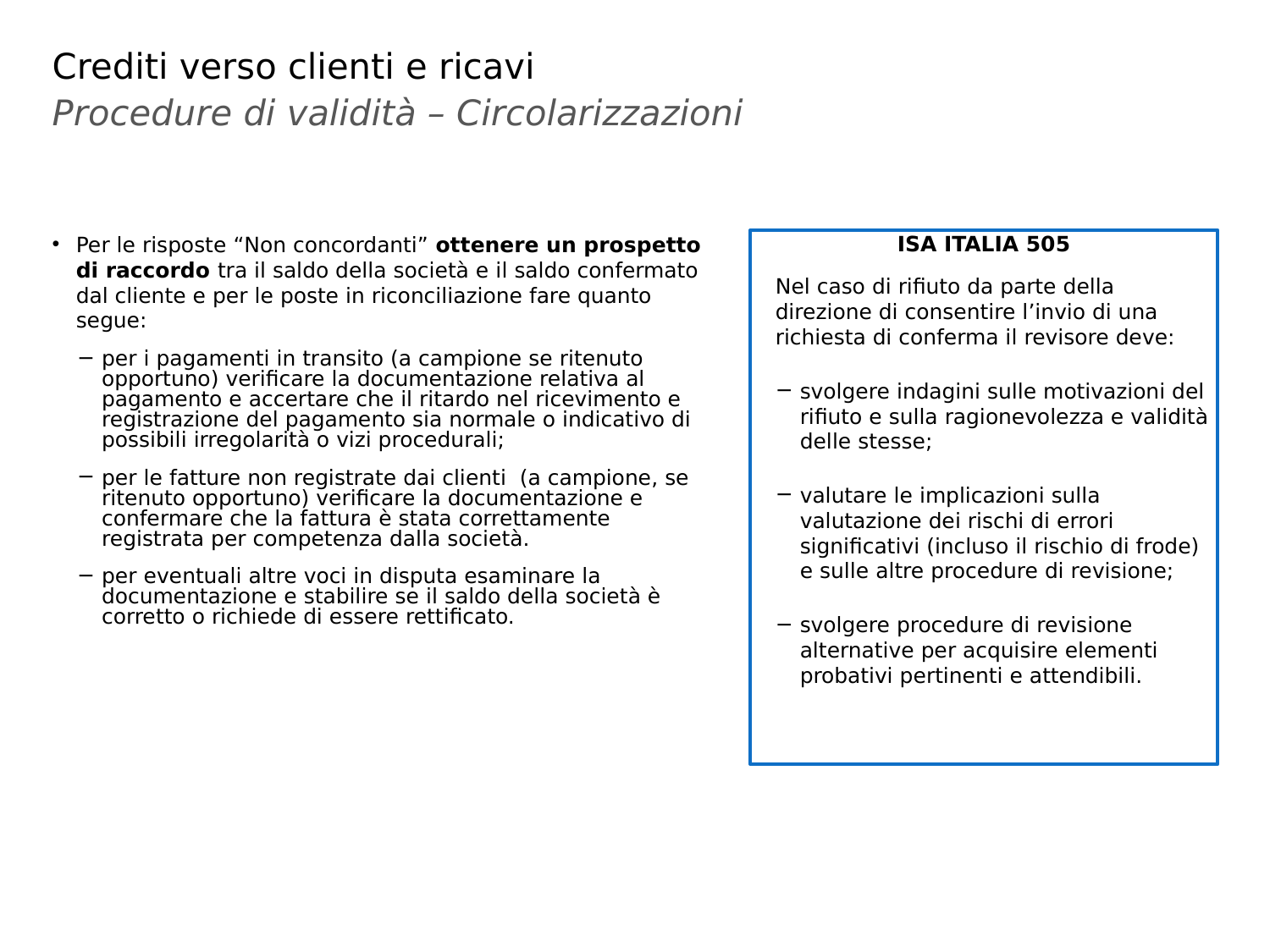

# Crediti verso clienti e ricavi
Procedure di validità – Circolarizzazioni

ISA ITALIA 505
Nel caso di rifiuto da parte della direzione di consentire l’invio di una richiesta di conferma il revisore deve:
svolgere indagini sulle motivazioni del rifiuto e sulla ragionevolezza e validità delle stesse;
valutare le implicazioni sulla valutazione dei rischi di errori significativi (incluso il rischio di frode) e sulle altre procedure di revisione;
svolgere procedure di revisione alternative per acquisire elementi probativi pertinenti e attendibili.

Per le risposte “Non concordanti” ottenere un prospetto di raccordo tra il saldo della società e il saldo confermato dal cliente e per le poste in riconciliazione fare quanto segue:
per i pagamenti in transito (a campione se ritenuto opportuno) verificare la documentazione relativa al pagamento e accertare che il ritardo nel ricevimento e registrazione del pagamento sia normale o indicativo di possibili irregolarità o vizi procedurali;
per le fatture non registrate dai clienti  (a campione, se ritenuto opportuno) verificare la documentazione e confermare che la fattura è stata correttamente registrata per competenza dalla società.
per eventuali altre voci in disputa esaminare la documentazione e stabilire se il saldo della società è corretto o richiede di essere rettificato.